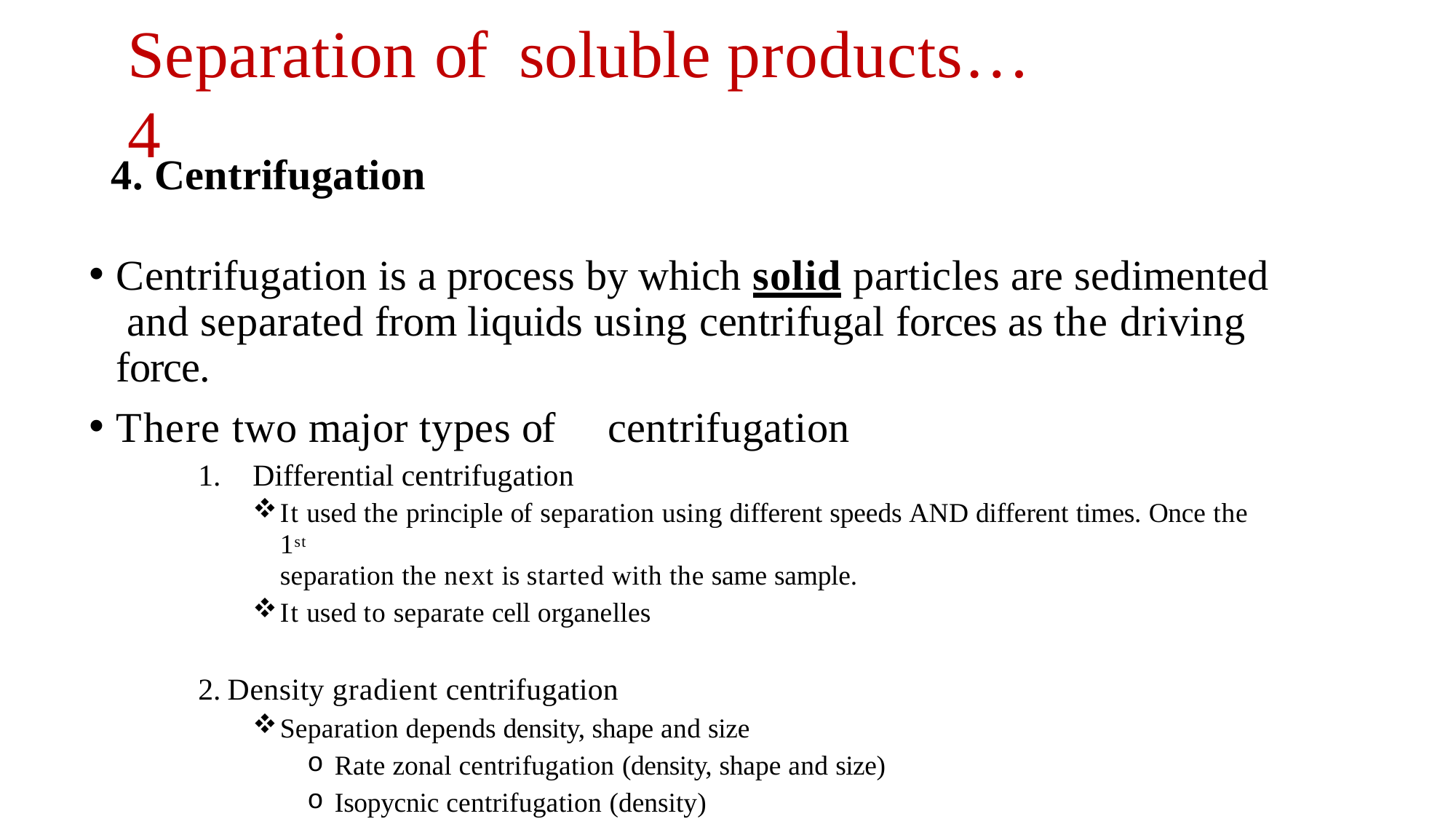

# Separation of	soluble products…4
4. Centrifugation

Centrifugation is a process by which solid particles are sedimented  and separated from liquids using centrifugal forces as the driving  force.
There two major types of	centrifugation
Differential centrifugation
It used the principle of separation using different speeds AND different times. Once the 1st
separation the next is started with the same sample.
It used to separate cell organelles

Density gradient centrifugation
Separation depends density, shape and size
Rate zonal centrifugation (density, shape and size)
Isopycnic centrifugation (density)